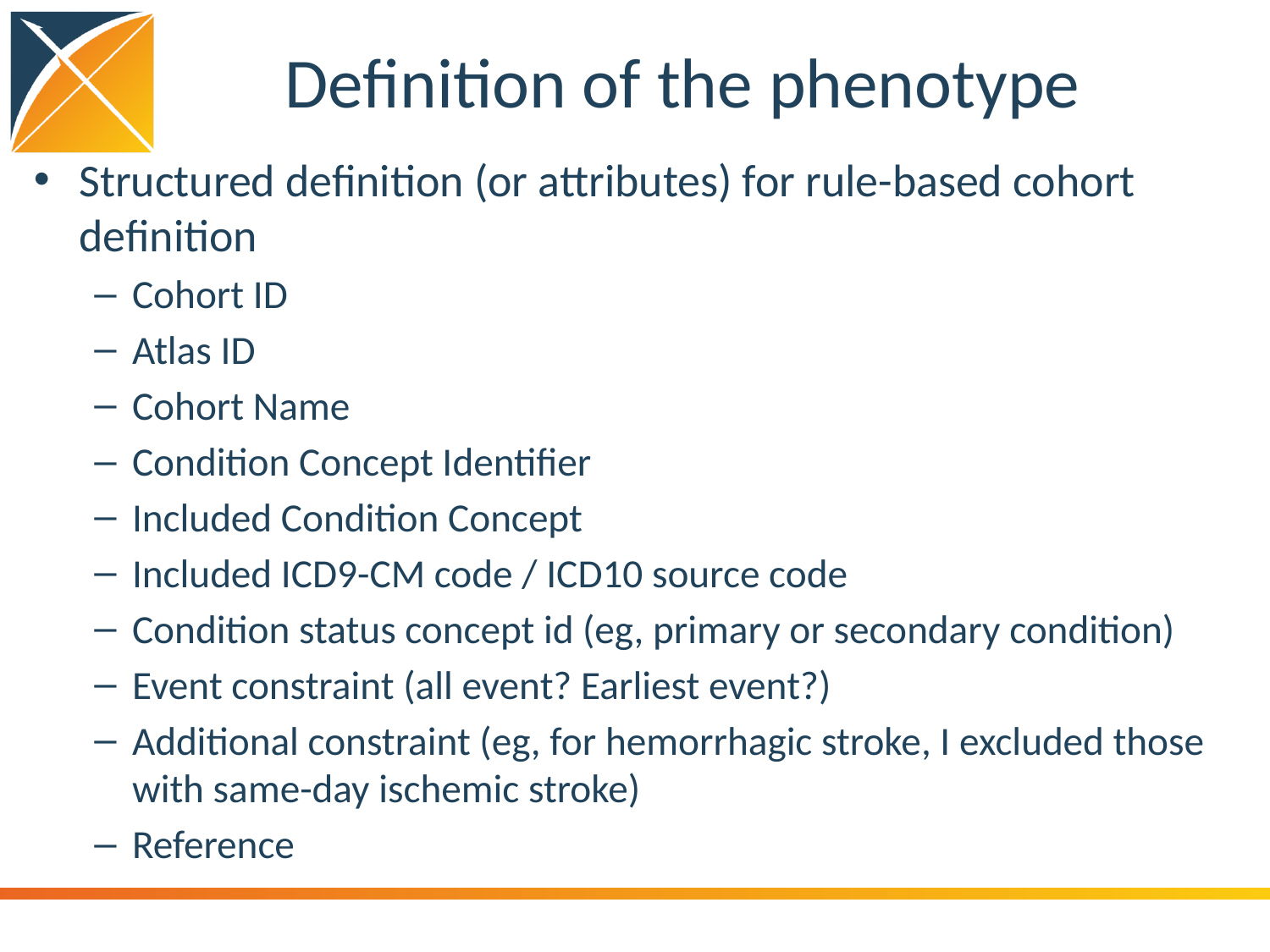

# Definition of the phenotype
Structured definition (or attributes) for rule-based cohort definition
Cohort ID
Atlas ID
Cohort Name
Condition Concept Identifier
Included Condition Concept
Included ICD9-CM code / ICD10 source code
Condition status concept id (eg, primary or secondary condition)
Event constraint (all event? Earliest event?)
Additional constraint (eg, for hemorrhagic stroke, I excluded those with same-day ischemic stroke)
Reference